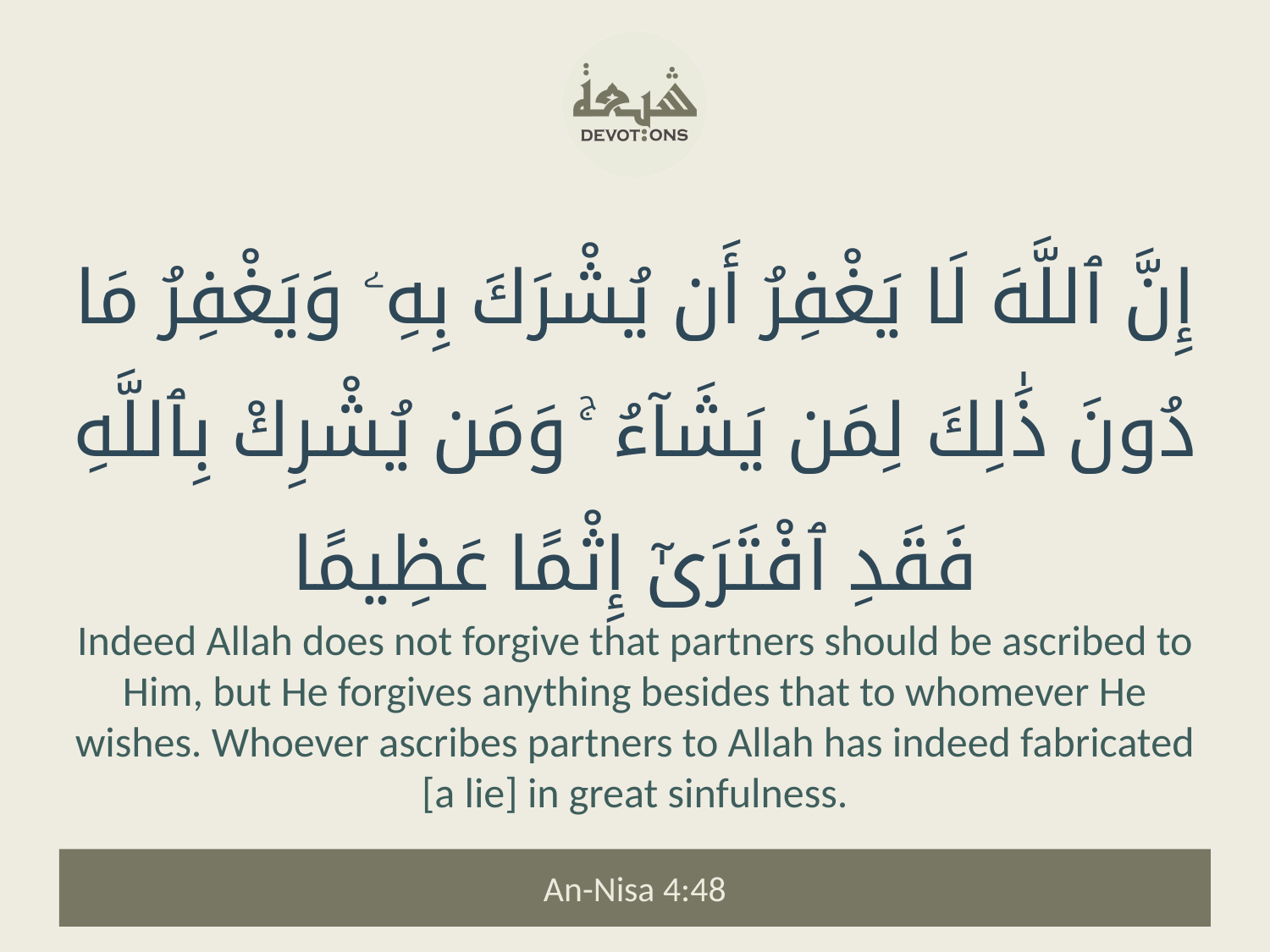

إِنَّ ٱللَّهَ لَا يَغْفِرُ أَن يُشْرَكَ بِهِۦ وَيَغْفِرُ مَا دُونَ ذَٰلِكَ لِمَن يَشَآءُ ۚ وَمَن يُشْرِكْ بِٱللَّهِ فَقَدِ ٱفْتَرَىٰٓ إِثْمًا عَظِيمًا
Indeed Allah does not forgive that partners should be ascribed to Him, but He forgives anything besides that to whomever He wishes. Whoever ascribes partners to Allah has indeed fabricated [a lie] in great sinfulness.
An-Nisa 4:48